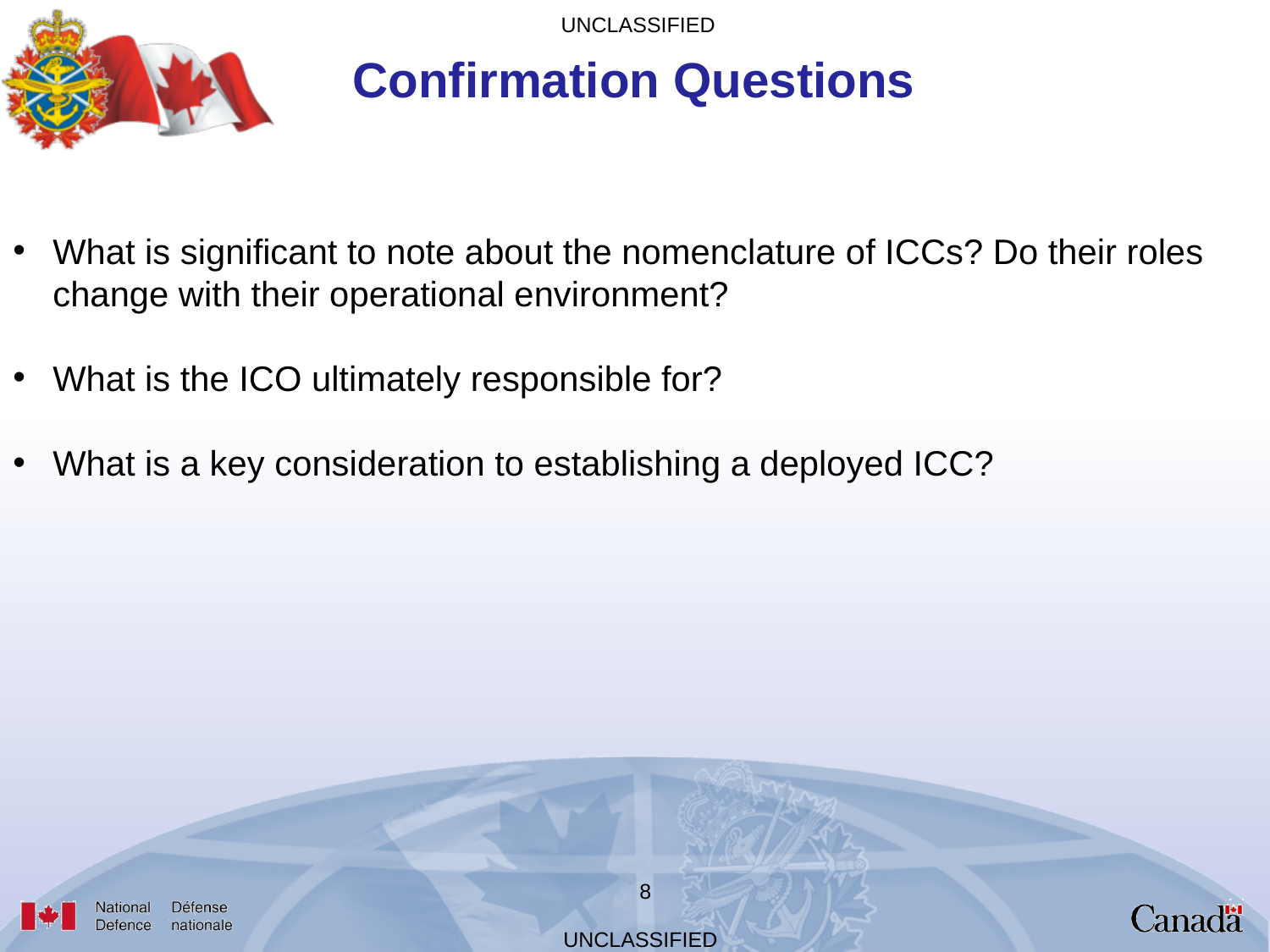

Confirmation Questions
What is significant to note about the nomenclature of ICCs? Do their roles change with their operational environment?

What is the ICO ultimately responsible for?

What is a key consideration to establishing a deployed ICC?